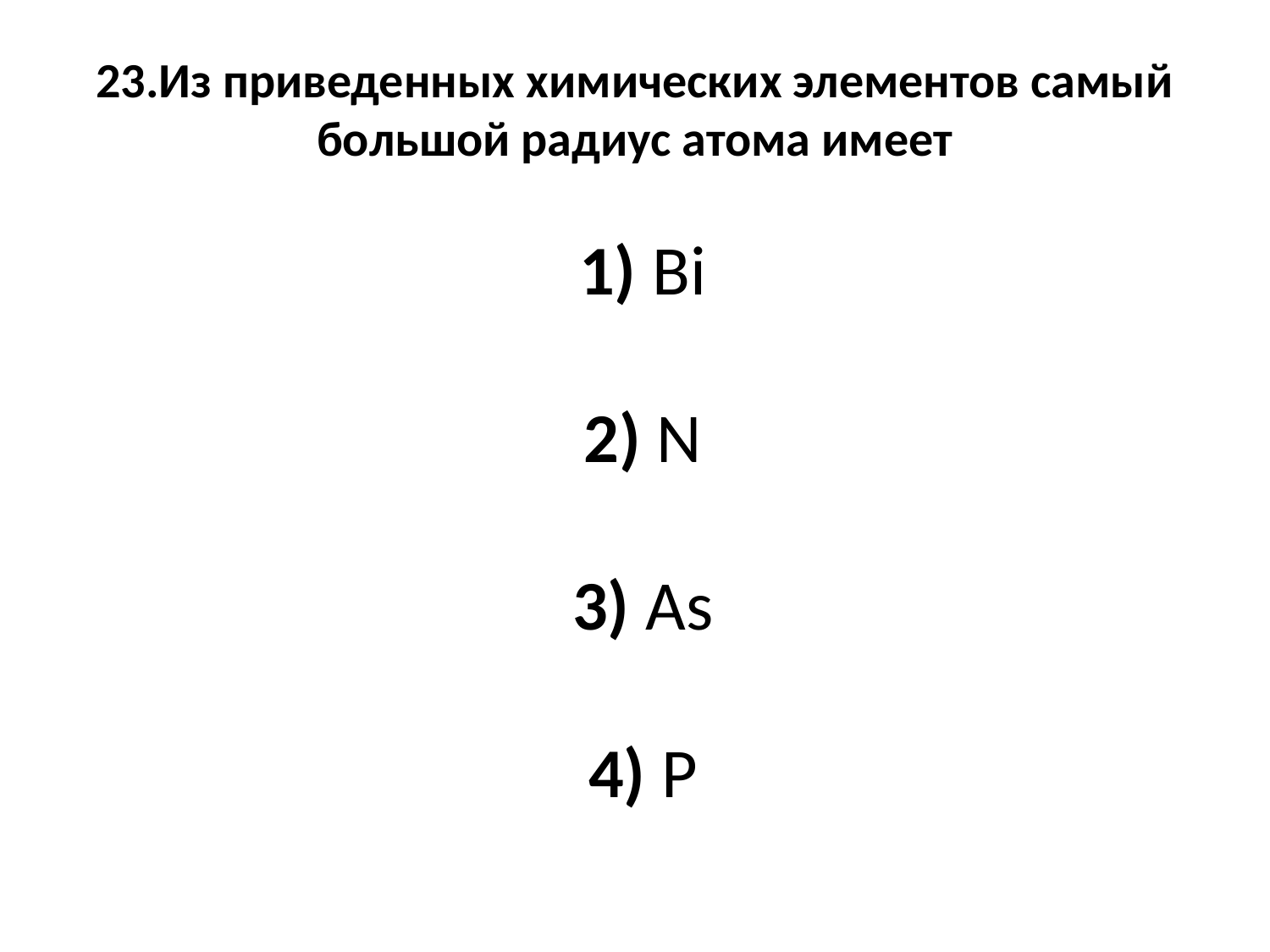

# 23.Из приведенных химических элементов самый большой радиус атома имеет     1) Bi     2) N     3) As     4) P